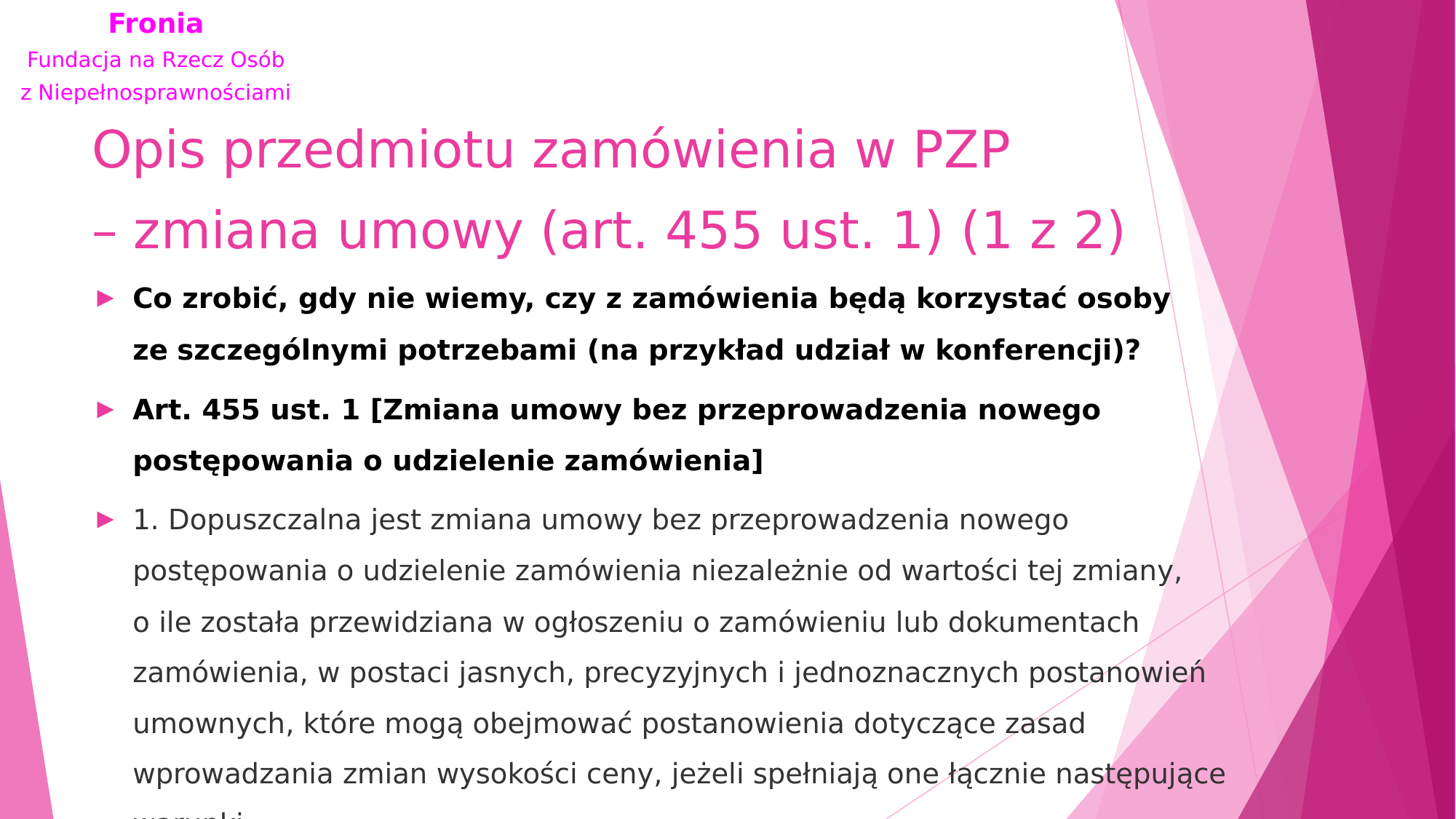

# Opis przedmiotu zamówienia w PZP – zmiana umowy (art. 455 ust. 1) (1 z 2)
Co zrobić, gdy nie wiemy, czy z zamówienia będą korzystać osoby ze szczególnymi potrzebami (na przykład udział w konferencji)?
Art. 455 ust. 1 [Zmiana umowy bez przeprowadzenia nowego postępowania o udzielenie zamówienia]
1. Dopuszczalna jest zmiana umowy bez przeprowadzenia nowego postępowania o udzielenie zamówienia niezależnie od wartości tej zmiany, o ile została przewidziana w ogłoszeniu o zamówieniu lub dokumentach zamówienia, w postaci jasnych, precyzyjnych i jednoznacznych postanowień umownych, które mogą obejmować postanowienia dotyczące zasad wprowadzania zmian wysokości ceny, jeżeli spełniają one łącznie następujące warunki: